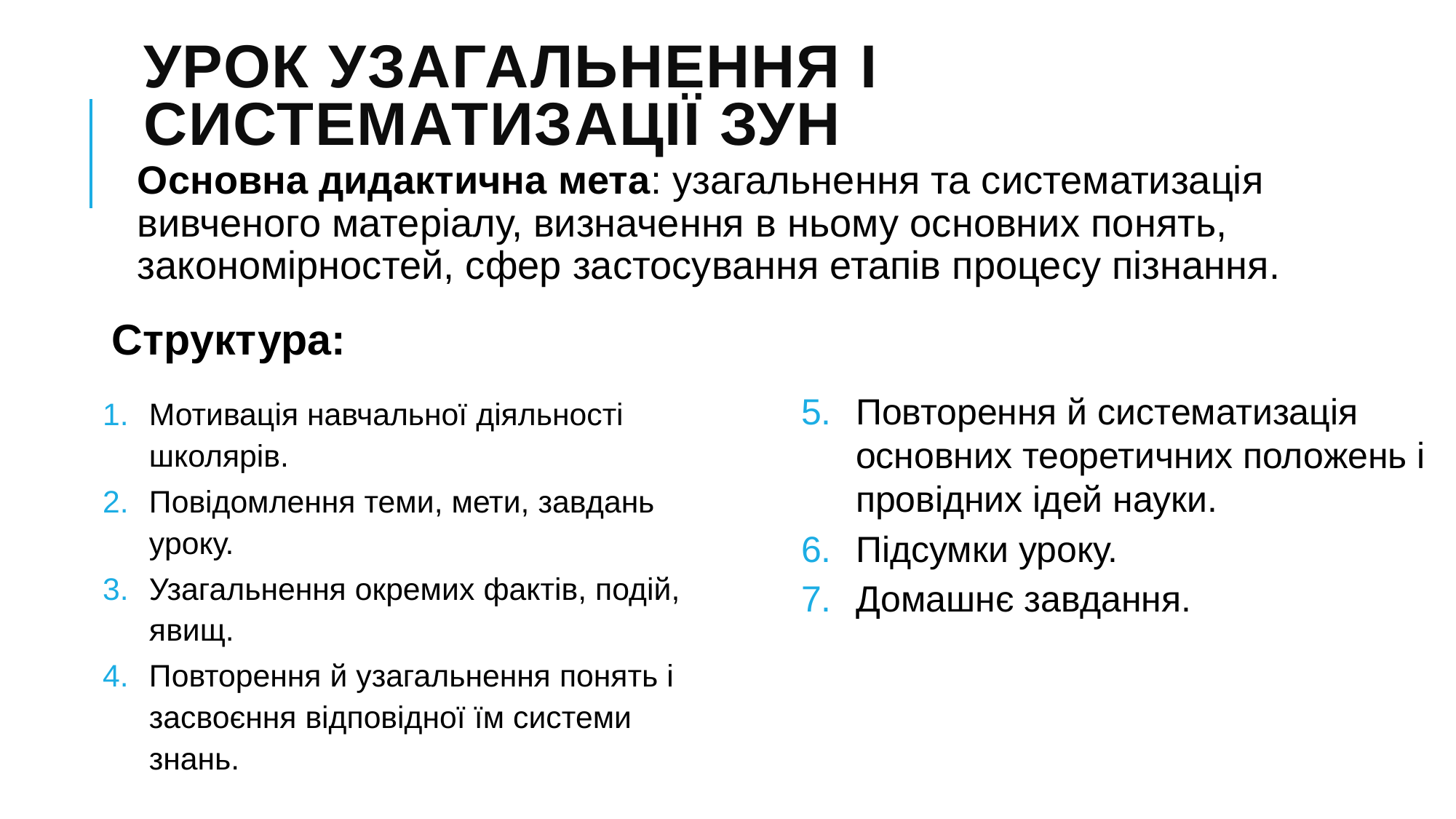

# Урок узагальнення і систематизації ЗУН
Основна дидактична мета: узагальнення та систематизація  вивченого матеріалу, визначення в ньому основних понять, закономірностей, сфер застосування етапів процесу пізнання.
Структура:

Мотивація навчальної діяльності школярів.
Повідомлення теми, мети, завдань уроку.
Узагальнення окремих фактів, подій, явищ.
Повторення й узагальнення понять і засвоєння відповідної їм системи знань.
Повторення й систематизація основних теоретичних положень і провідних ідей науки.
Підсумки уроку.
Домашнє завдання.